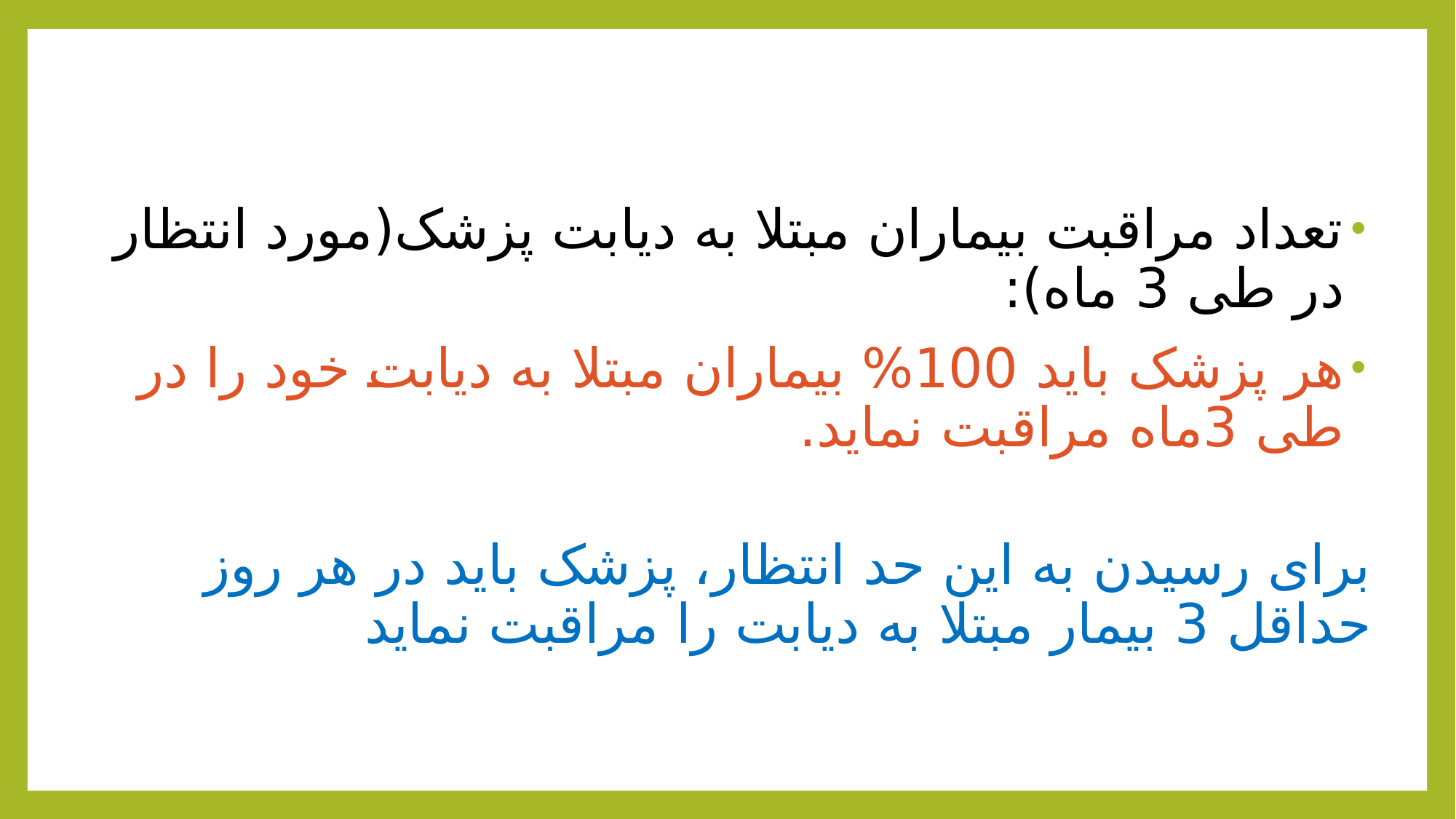

تعداد مراقبت بیماران مبتلا به دیابت پزشک(مورد انتظار در طی 3 ماه):
هر پزشک باید 100% بیماران مبتلا به دیابت خود را در طی 3ماه مراقبت نماید.

برای رسیدن به این حد انتظار، پزشک باید در هر روز حداقل 3 بیمار مبتلا به دیابت را مراقبت نماید